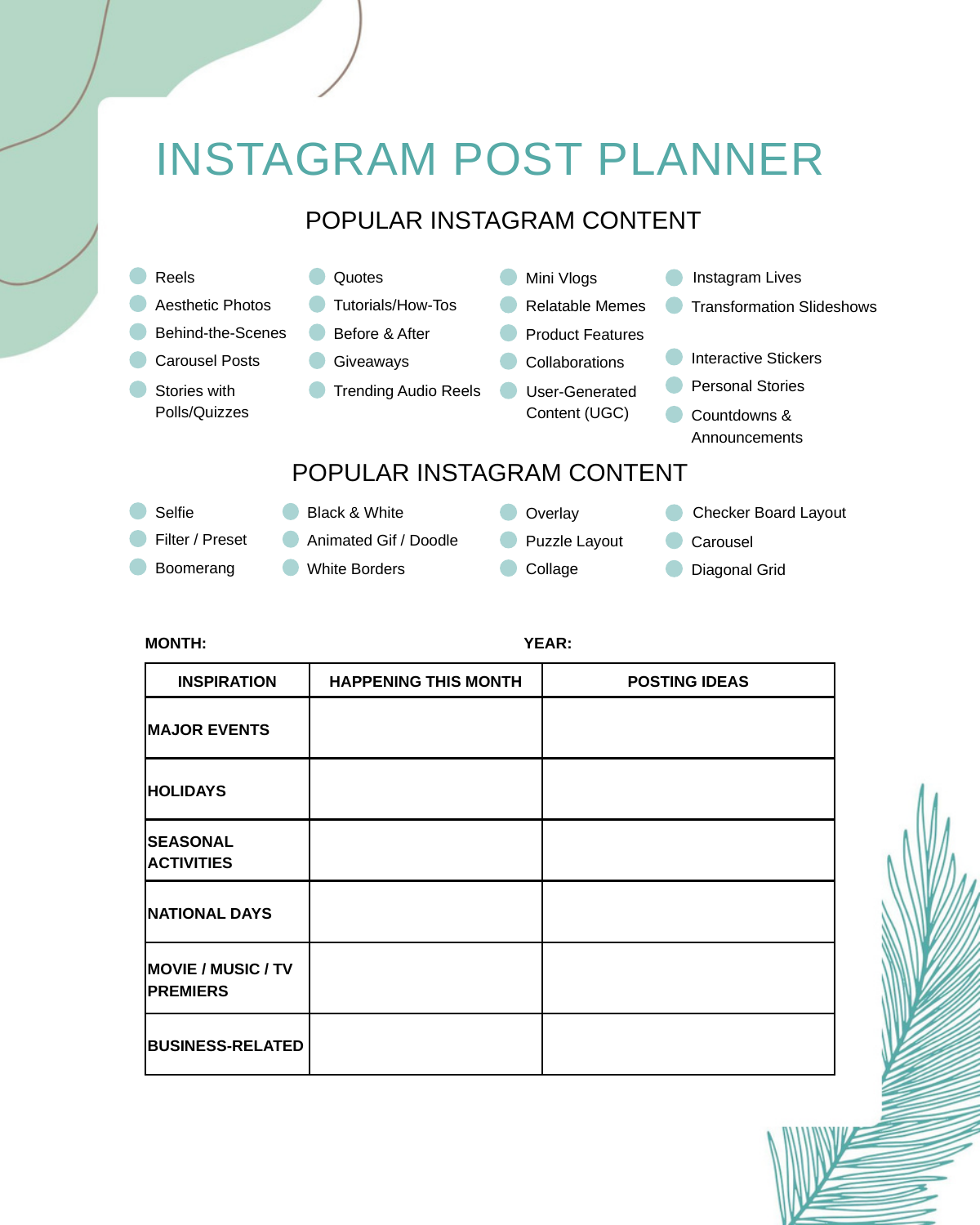

INSTAGRAM POST PLANNER
POPULAR INSTAGRAM CONTENT
Reels
Instagram Lives
Quotes
Mini Vlogs

Aesthetic Photos
Tutorials/How-Tos
Relatable Memes
Transformation Slideshows

Behind-the-Scenes
Before & After
Product Features

Interactive Stickers
Carousel Posts

Giveaways
Collaborations

Personal Stories

Stories with Polls/Quizzes
Trending Audio Reels
User-Generated Content (UGC)

Countdowns & Announcements

POPULAR INSTAGRAM CONTENT
Selfie
Checker Board Layout
Black & White
Overlay

Filter / Preset
Animated Gif / Doodle
Puzzle Layout
Carousel

Boomerang
White Borders
Collage
Diagonal Grid

MONTH:
YEAR:
| INSPIRATION | HAPPENING THIS MONTH | POSTING IDEAS |
| --- | --- | --- |
| MAJOR EVENTS |  |  |
| HOLIDAYS |  |  |
| SEASONAL ACTIVITIES |  |  |
| NATIONAL DAYS |  |  |
| MOVIE / MUSIC / TV PREMIERS |  |  |
| BUSINESS-RELATED |  |  |